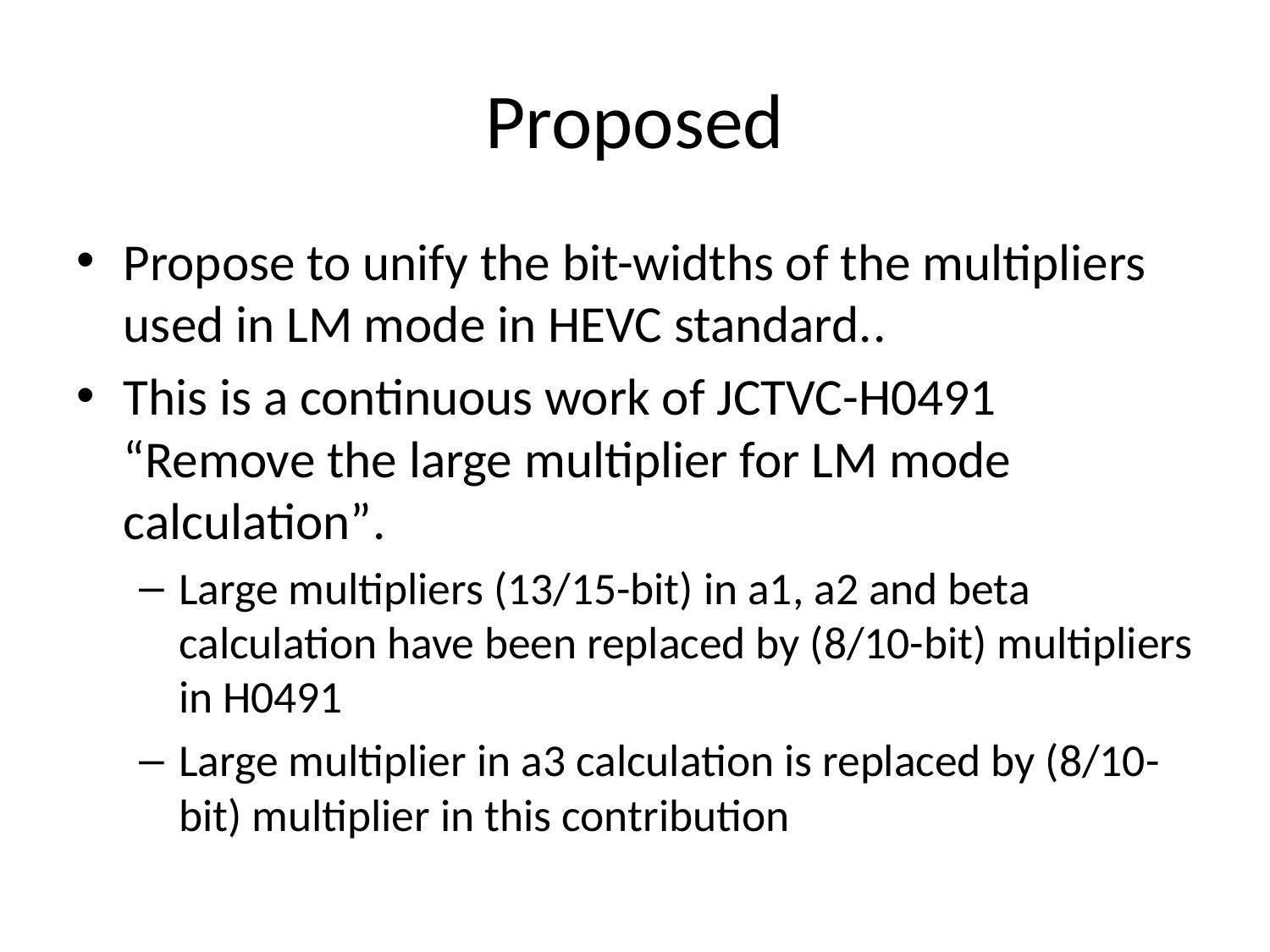

# Proposed
Propose to unify the bit-widths of the multipliers used in LM mode in HEVC standard..
This is a continuous work of JCTVC-H0491 “Remove the large multiplier for LM mode calculation”.
Large multipliers (13/15-bit) in a1, a2 and beta calculation have been replaced by (8/10-bit) multipliers in H0491
Large multiplier in a3 calculation is replaced by (8/10-bit) multiplier in this contribution